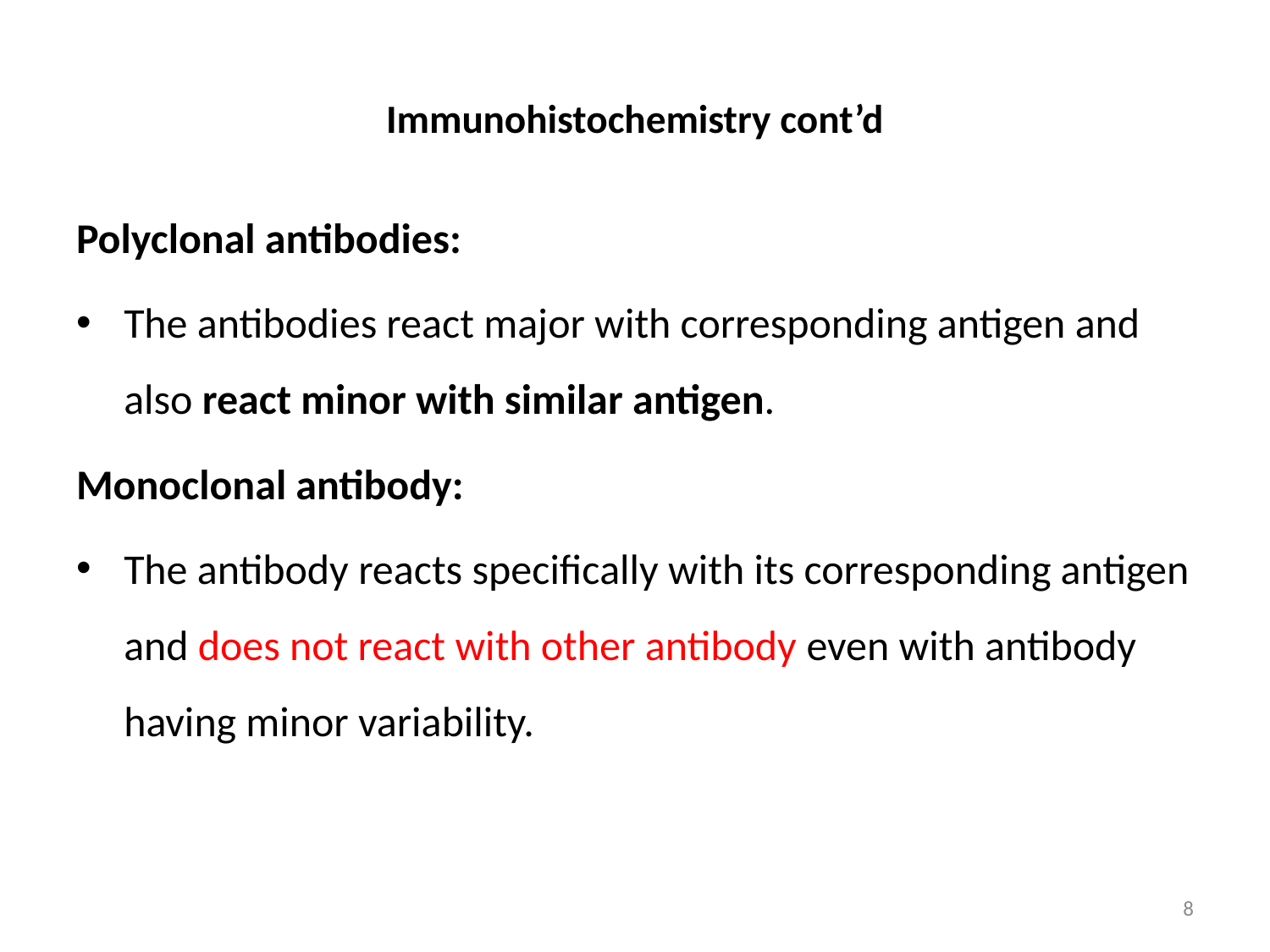

# Immunohistochemistry cont’d
Polyclonal antibodies:
The antibodies react major with corresponding antigen and also react minor with similar antigen.
Monoclonal antibody:
The antibody reacts specifically with its corresponding antigen and does not react with other antibody even with antibody having minor variability.

8